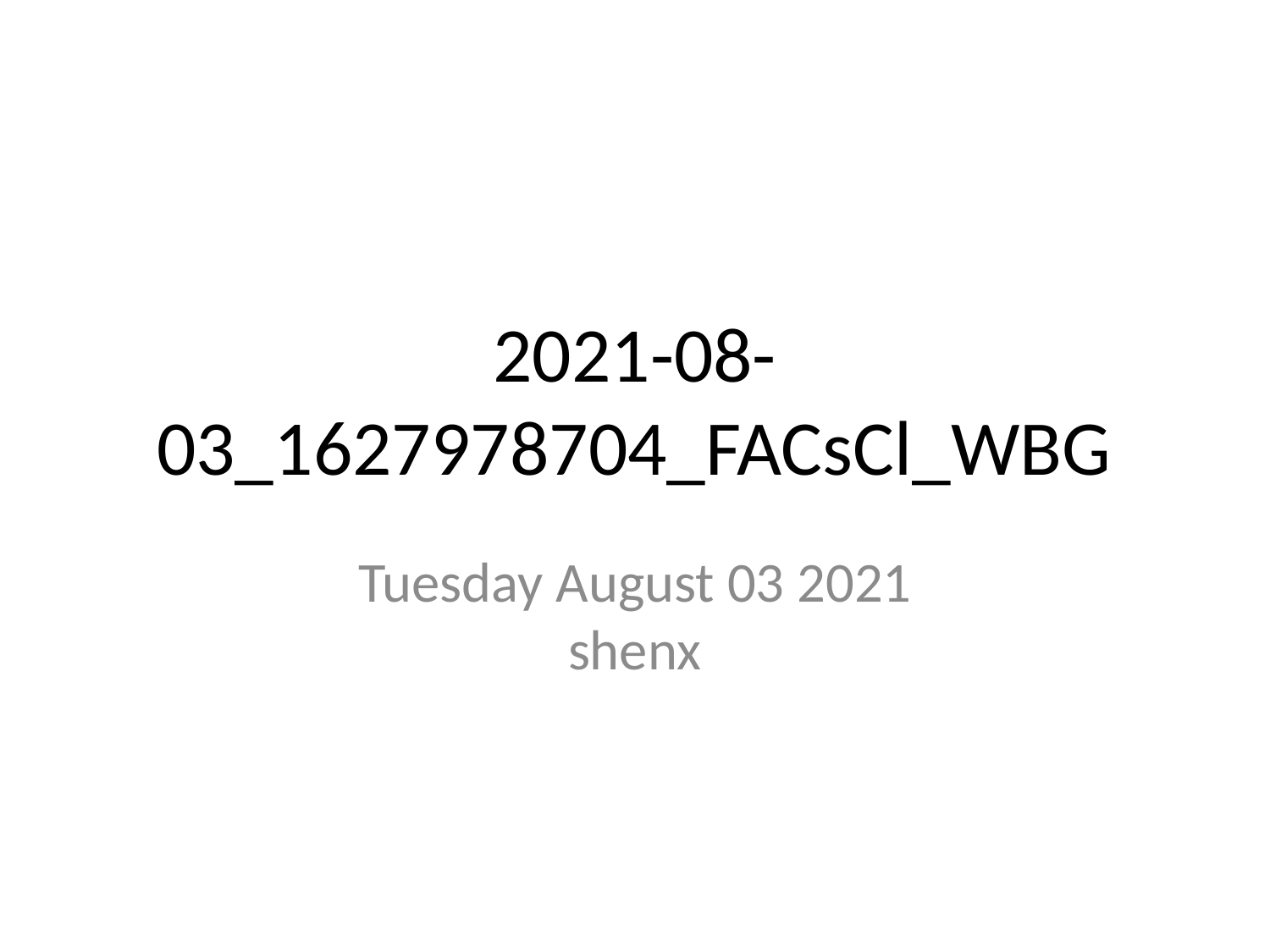

# 2021-08-03_1627978704_FACsCl_WBG
Tuesday August 03 2021
shenx